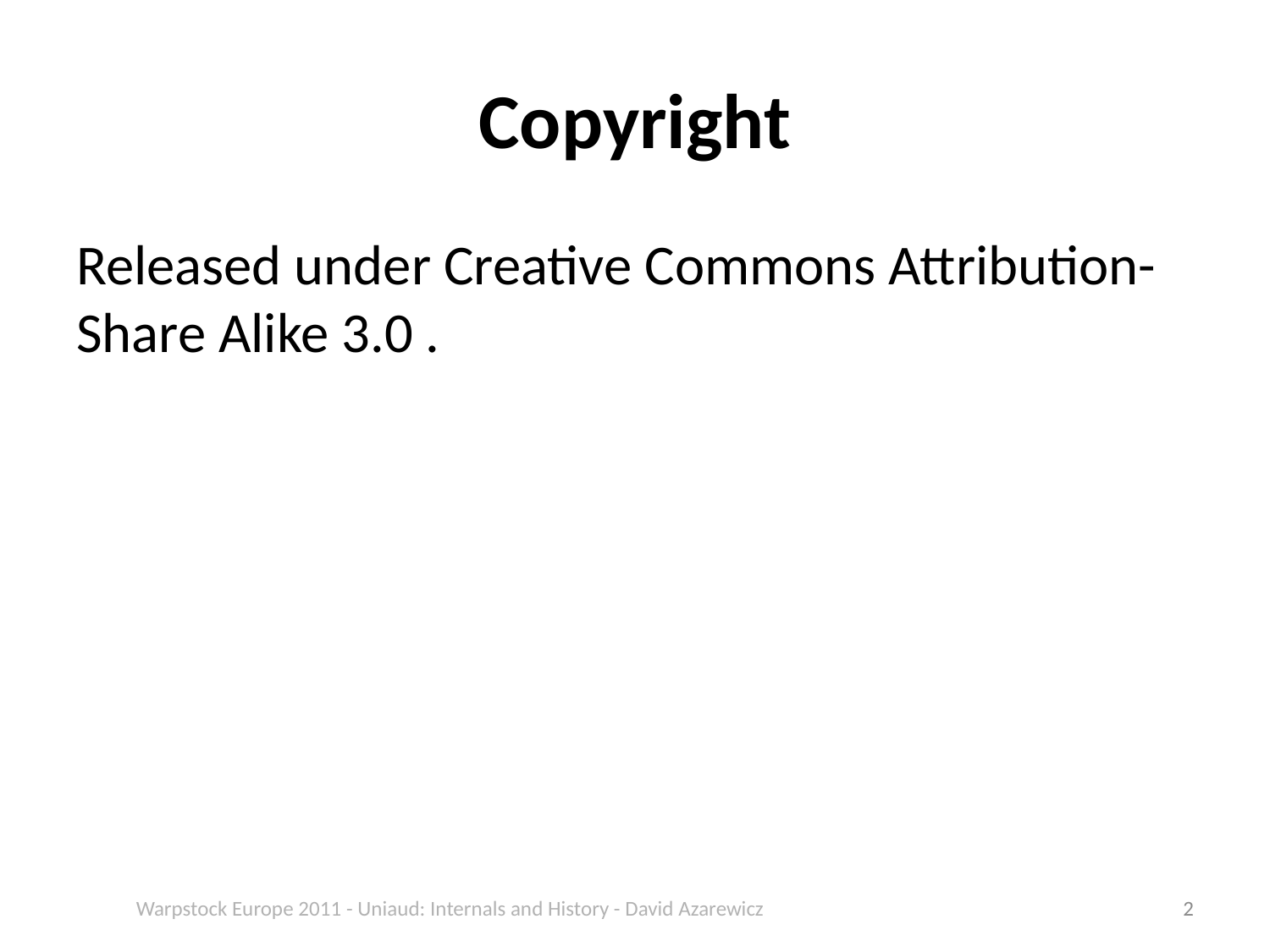

# Copyright
Released under Creative Commons Attribution-Share Alike 3.0 .
Warpstock Europe 2011 - Uniaud: Internals and History - David Azarewicz
2